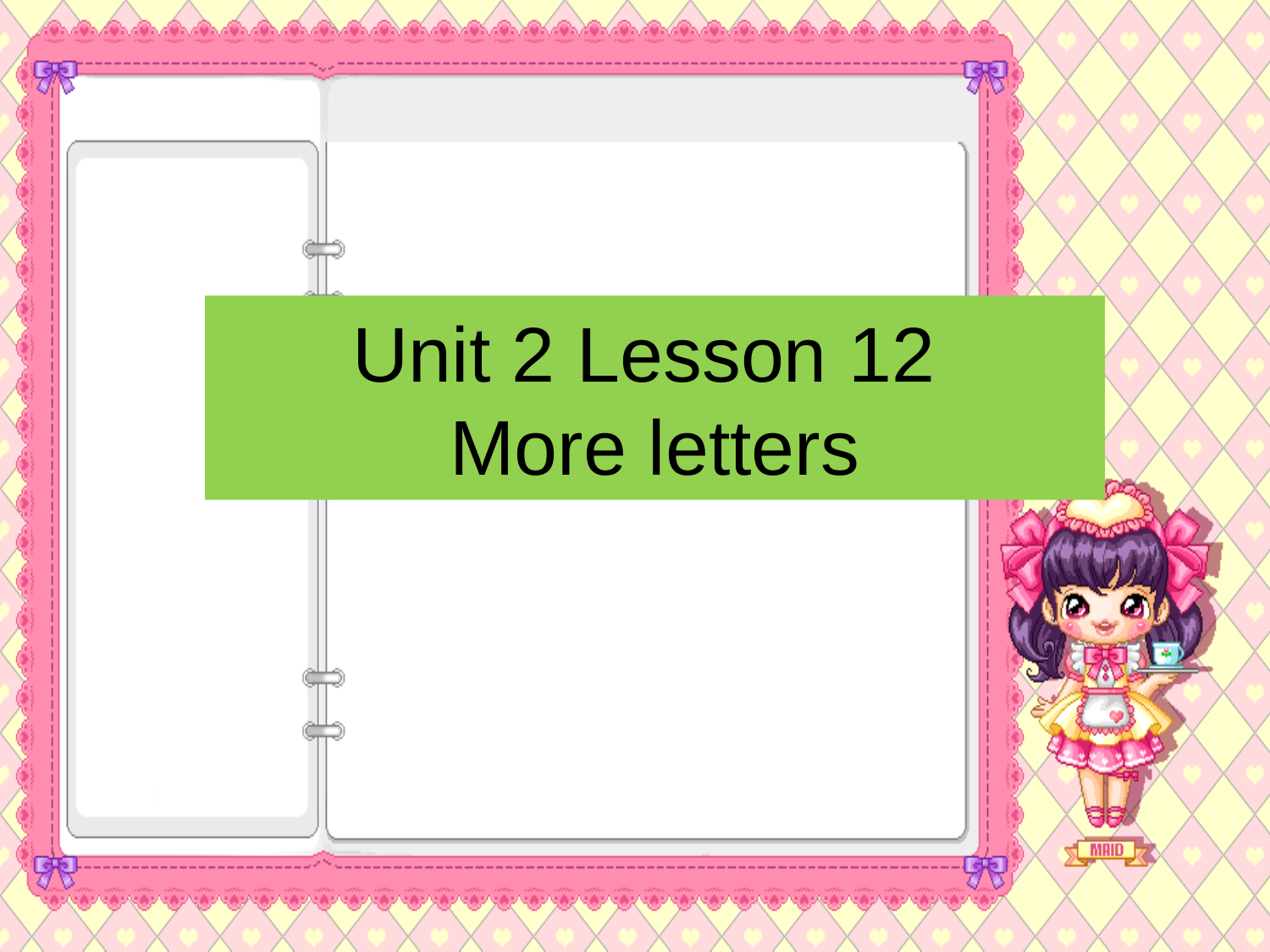

# Unit 2 Lesson 12 More letters